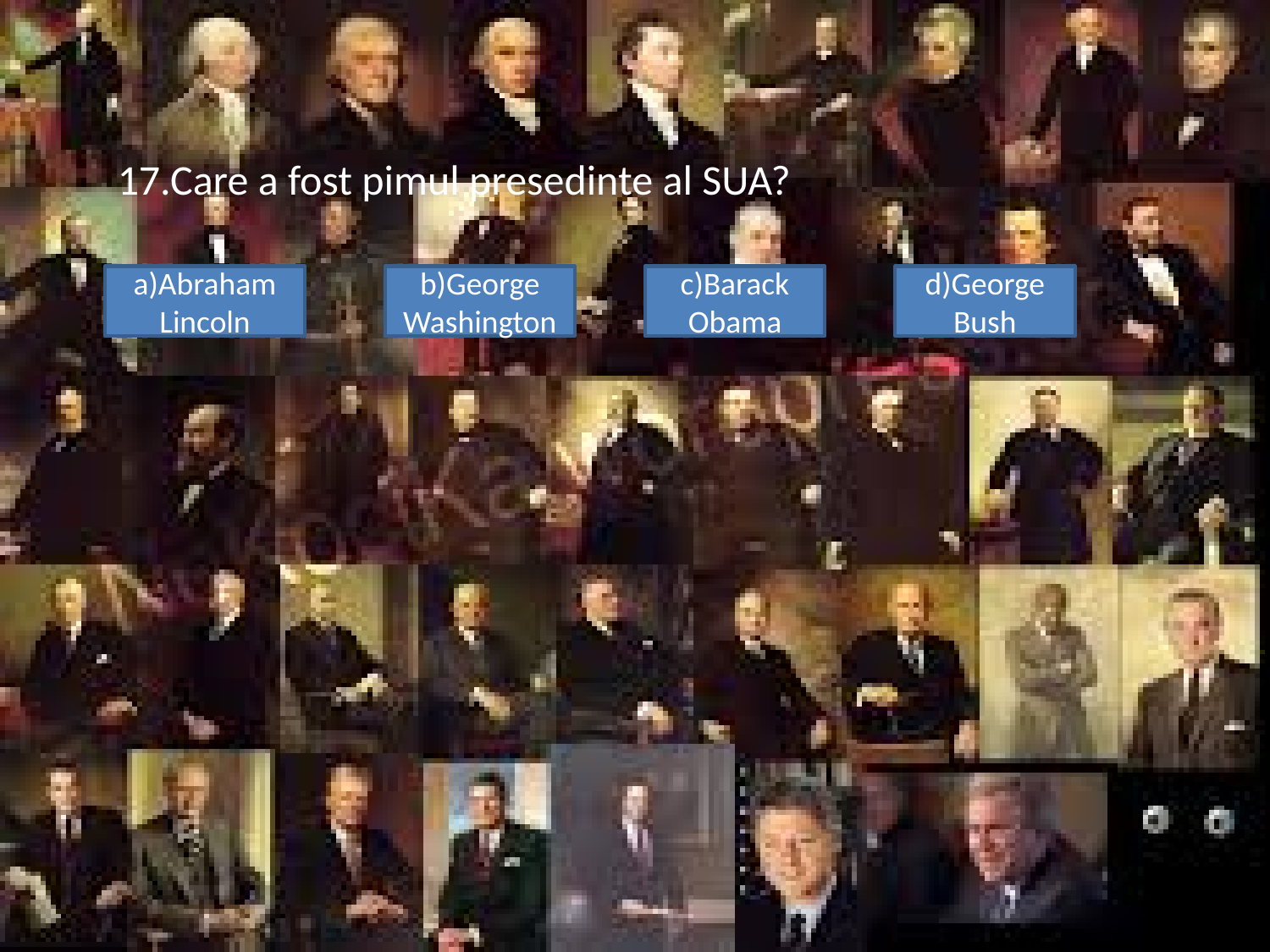

17.Care a fost pimul presedinte al SUA?
a)Abraham Lincoln
b)George Washington
c)Barack Obama
d)George Bush